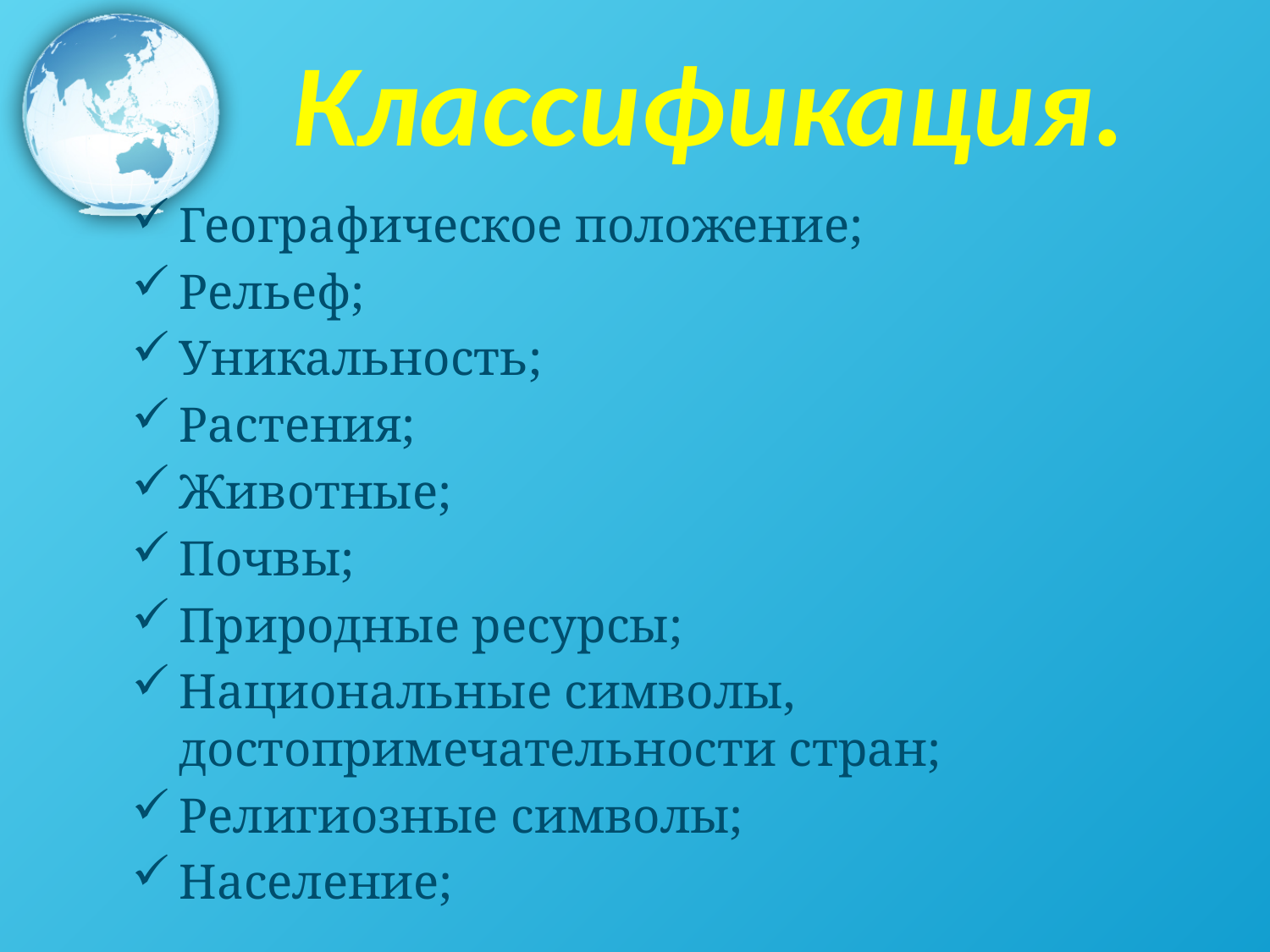

# Классификация.
Географическое положение;
Рельеф;
Уникальность;
Растения;
Животные;
Почвы;
Природные ресурсы;
Национальные символы, достопримечательности стран;
Религиозные символы;
Население;